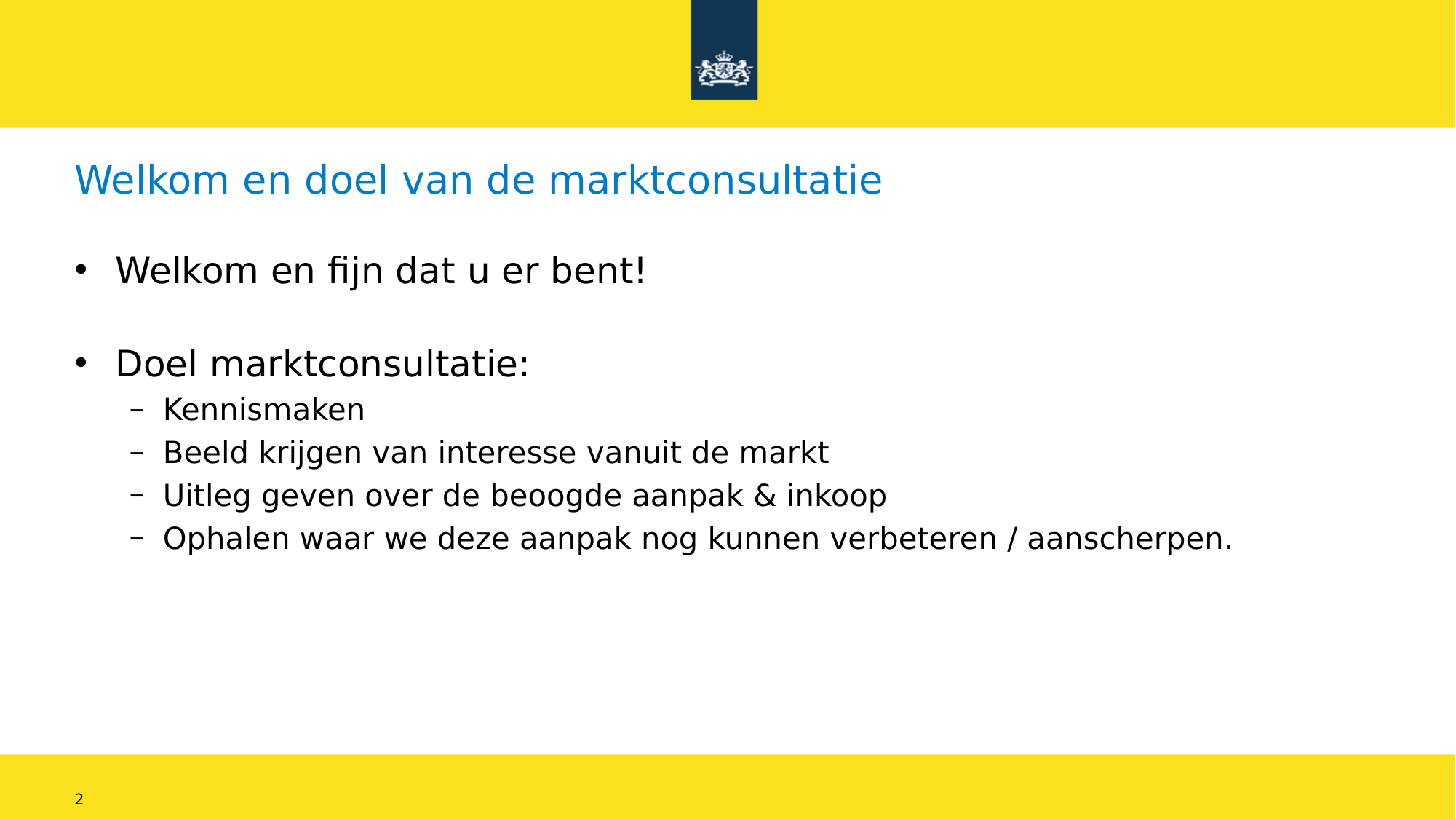

# Welkom en doel van de marktconsultatie
Welkom en fijn dat u er bent!

Doel marktconsultatie:
Kennismaken
Beeld krijgen van interesse vanuit de markt
Uitleg geven over de beoogde aanpak & inkoop
Ophalen waar we deze aanpak nog kunnen verbeteren / aanscherpen.